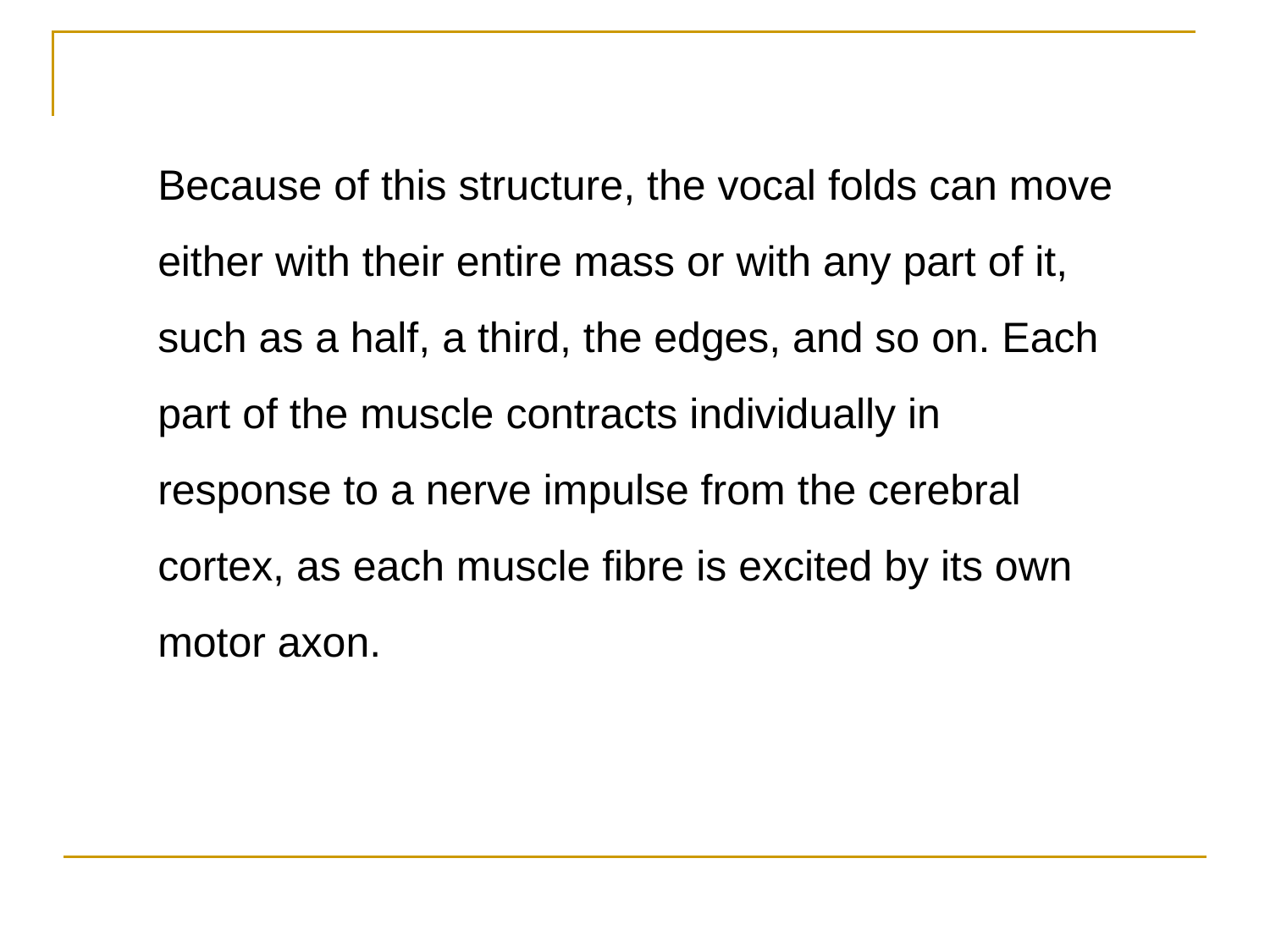

Because of this structure, the vocal folds can move either with their entire mass or with any part of it, such as a half, a third, the edges, and so on. Each part of the muscle contracts individually in response to a nerve impulse from the cerebral cortex, as each muscle fibre is excited by its own motor axon.